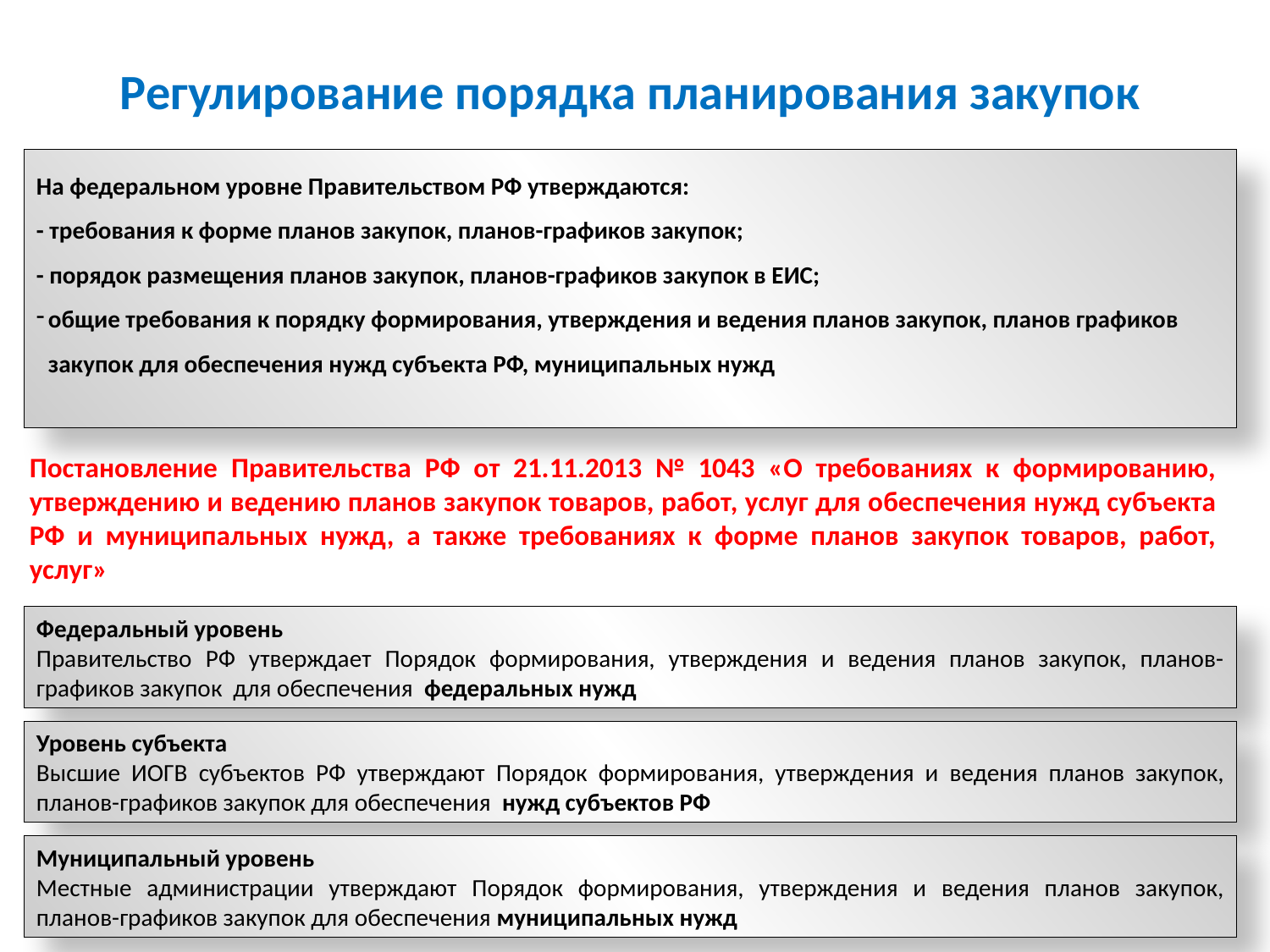

Регулирование порядка планирования закупок
На федеральном уровне Правительством РФ утверждаются:
- требования к форме планов закупок, планов-графиков закупок;
- порядок размещения планов закупок, планов-графиков закупок в ЕИС;
общие требования к порядку формирования, утверждения и ведения планов закупок, планов графиков закупок для обеспечения нужд субъекта РФ, муниципальных нужд

Постановление Правительства РФ от 21.11.2013 № 1043 «О требованиях к формированию, утверждению и ведению планов закупок товаров, работ, услуг для обеспечения нужд субъекта РФ и муниципальных нужд, а также требованиях к форме планов закупок товаров, работ, услуг»
Федеральный уровень
Правительство РФ утверждает Порядок формирования, утверждения и ведения планов закупок, планов-графиков закупок  для обеспечения  федеральных нужд
Уровень субъекта
Высшие ИОГВ субъектов РФ утверждают Порядок формирования, утверждения и ведения планов закупок, планов-графиков закупок для обеспечения  нужд субъектов РФ
Муниципальный уровень
Местные администрации утверждают Порядок формирования, утверждения и ведения планов закупок, планов-графиков закупок для обеспечения муниципальных нужд